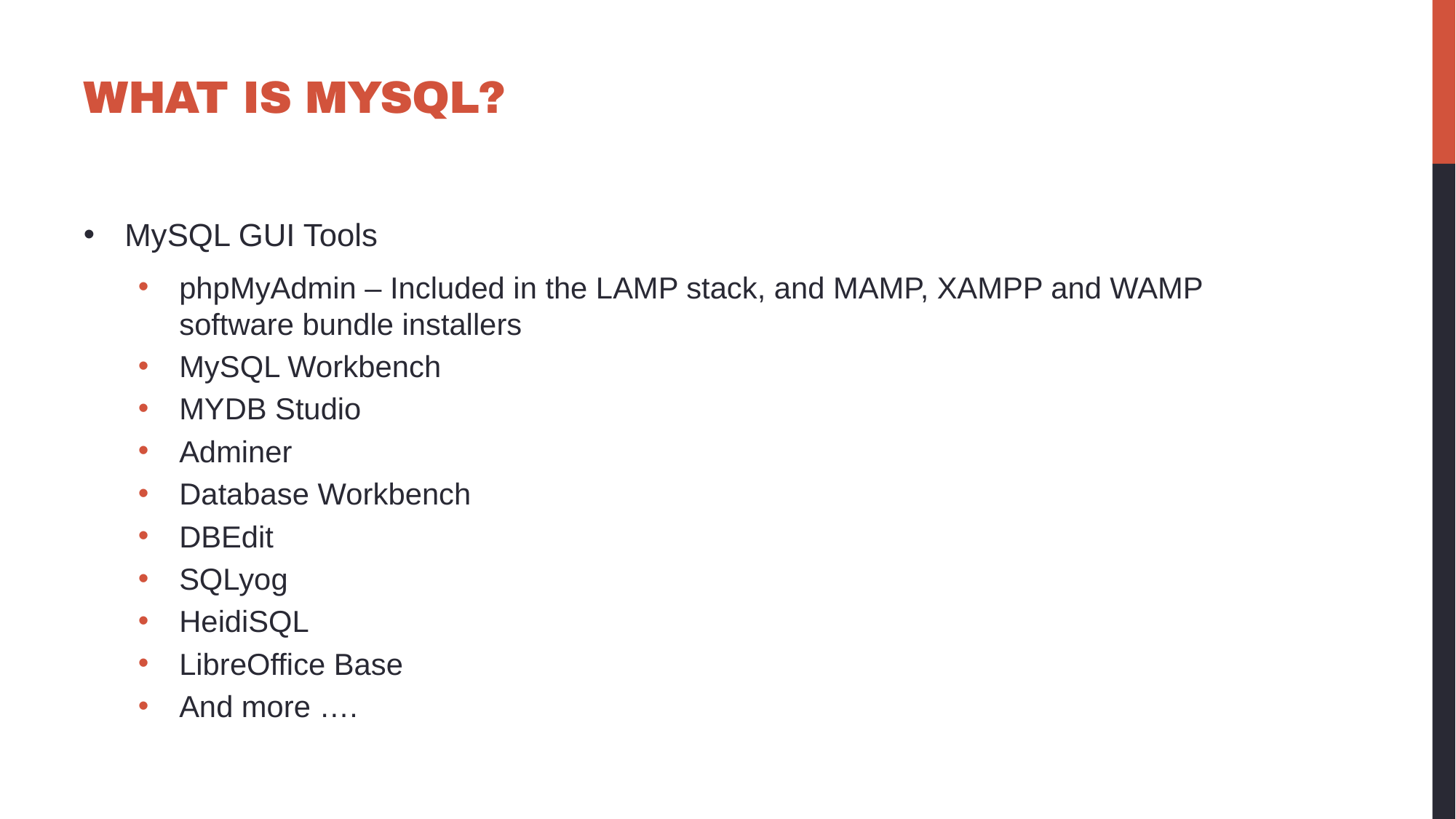

# What is MySQL?
MySQL GUI Tools
phpMyAdmin – Included in the LAMP stack, and MAMP, XAMPP and WAMP software bundle installers
MySQL Workbench
MYDB Studio
Adminer
Database Workbench
DBEdit
SQLyog
HeidiSQL
LibreOffice Base
And more ….